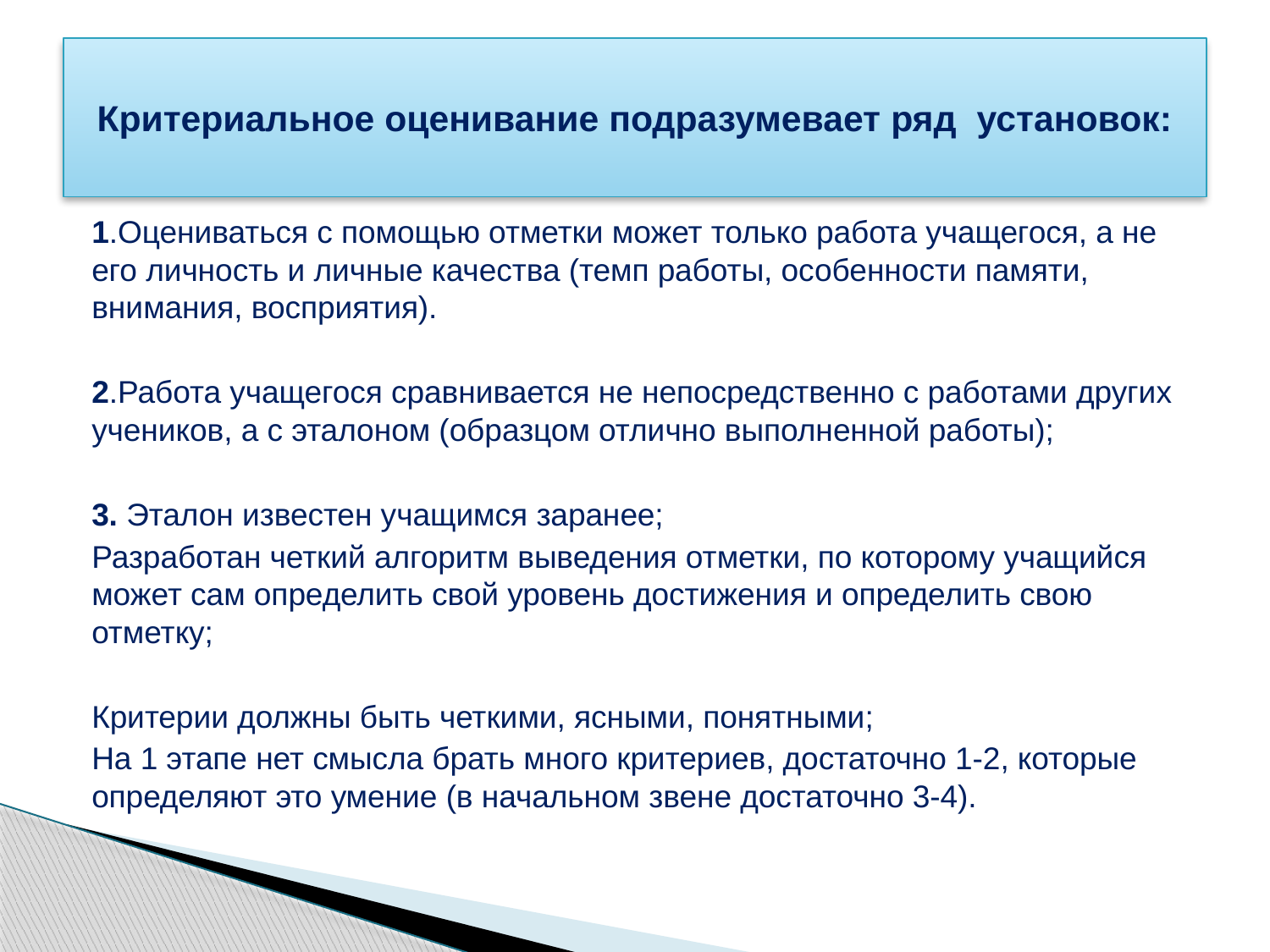

# Критериальное оценивание подразумевает ряд  установок:
1.Оцениваться с помощью отметки может только работа учащегося, а не его личность и личные качества (темп работы, особенности памяти, внимания, восприятия).

2.Работа учащегося сравнивается не непосредственно с работами других учеников, а с эталоном (образцом отлично выполненной работы);

3. Эталон известен учащимся заранее;
Разработан четкий алгоритм выведения отметки, по которому учащийся может сам определить свой уровень достижения и определить свою отметку;

Критерии должны быть четкими, ясными, понятными;
На 1 этапе нет смысла брать много критериев, достаточно 1-2, которые определяют это умение (в начальном звене достаточно 3-4).